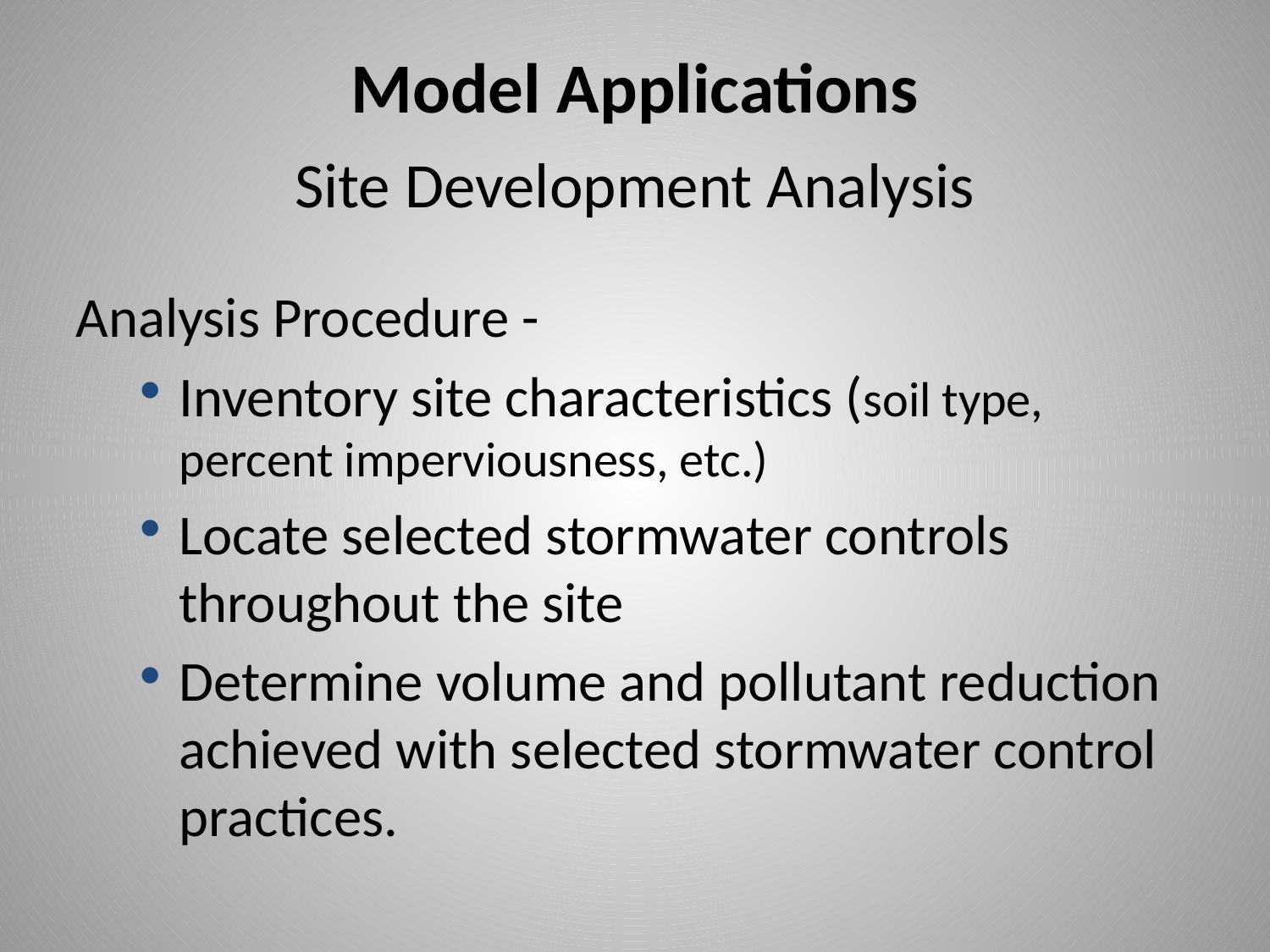

Model Applications
Site Development Analysis
Analysis Procedure -
Inventory site characteristics (soil type, percent imperviousness, etc.)
Locate selected stormwater controls throughout the site
Determine volume and pollutant reduction achieved with selected stormwater control practices.